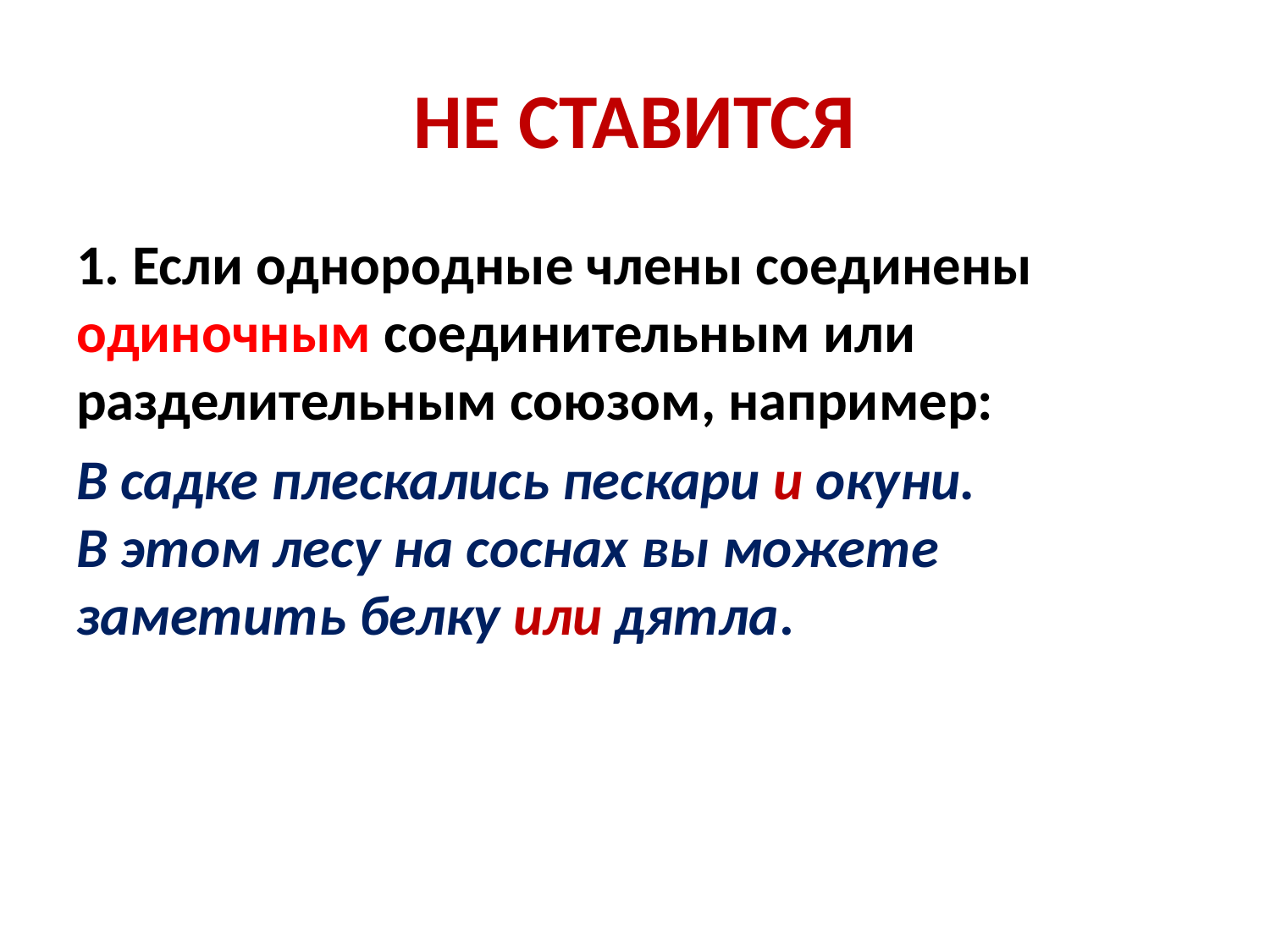

# НЕ СТАВИТСЯ
1. Если однородные члены соединены одиночным соединительным или разделительным союзом, например:
В садке плескались пескари и окуни.
В этом лесу на соснах вы можете заметить белку или дятла.